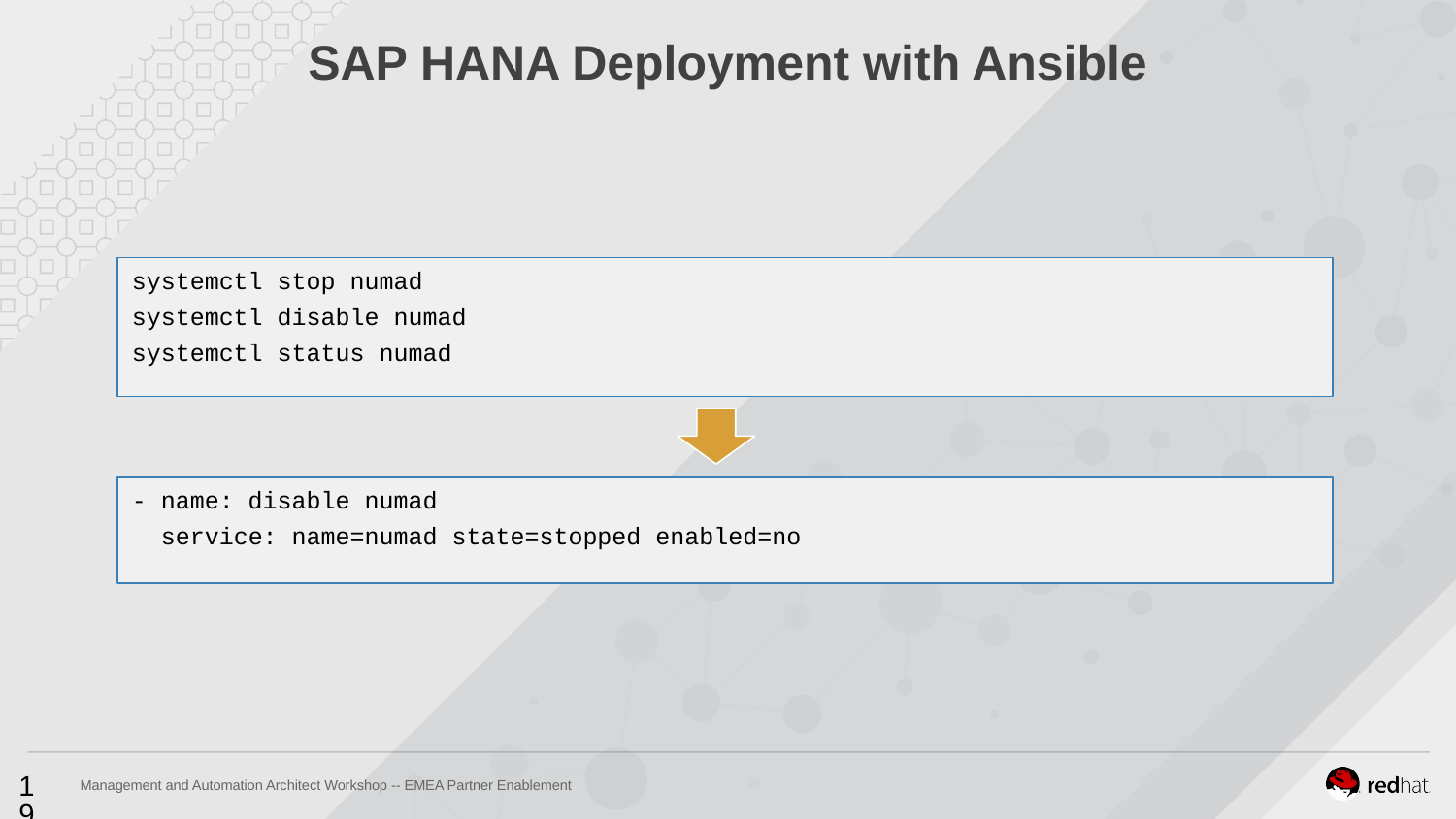

# SAP HANA Deployment with Ansible

systemctl stop numad
systemctl disable numad
systemctl status numad

- name: disable numad
  service: name=numad state=stopped enabled=no

19